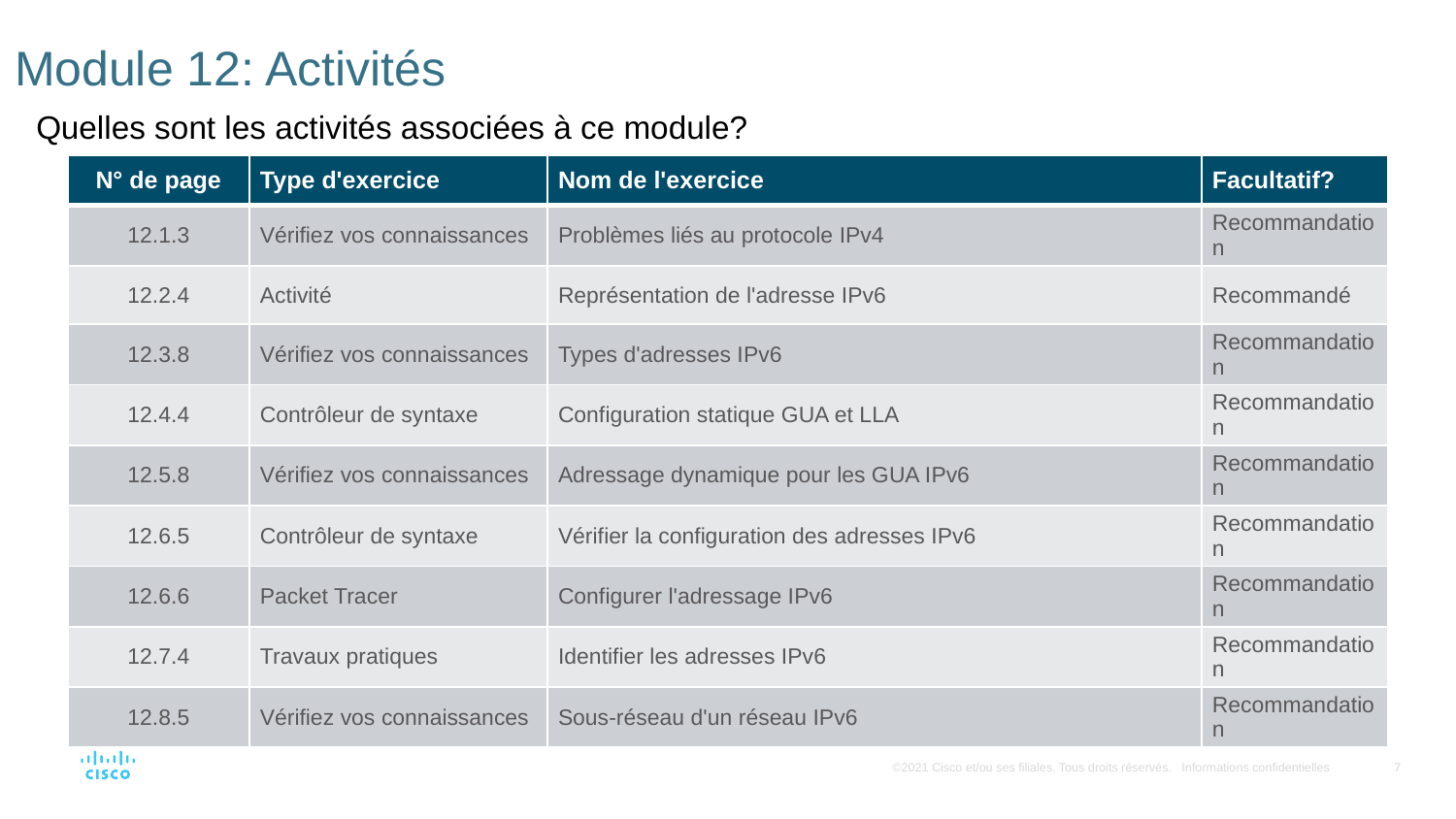

# Module 12: Activités
Quelles sont les activités associées à ce module?

| N° de page | Type d'exercice | Nom de l'exercice | Facultatif? |
| --- | --- | --- | --- |
| 12.1.3 | Vérifiez vos connaissances | Problèmes liés au protocole IPv4 | Recommandation |
| 12.2.4 | Activité | Représentation de l'adresse IPv6 | Recommandé |
| 12.3.8 | Vérifiez vos connaissances | Types d'adresses IPv6 | Recommandation |
| 12.4.4 | Contrôleur de syntaxe | Configuration statique GUA et LLA | Recommandation |
| 12.5.8 | Vérifiez vos connaissances | Adressage dynamique pour les GUA IPv6 | Recommandation |
| 12.6.5 | Contrôleur de syntaxe | Vérifier la configuration des adresses IPv6 | Recommandation |
| 12.6.6 | Packet Tracer | Configurer l'adressage IPv6 | Recommandation |
| 12.7.4 | Travaux pratiques | Identifier les adresses IPv6 | Recommandation |
| 12.8.5 | Vérifiez vos connaissances | Sous-réseau d'un réseau IPv6 | Recommandation |